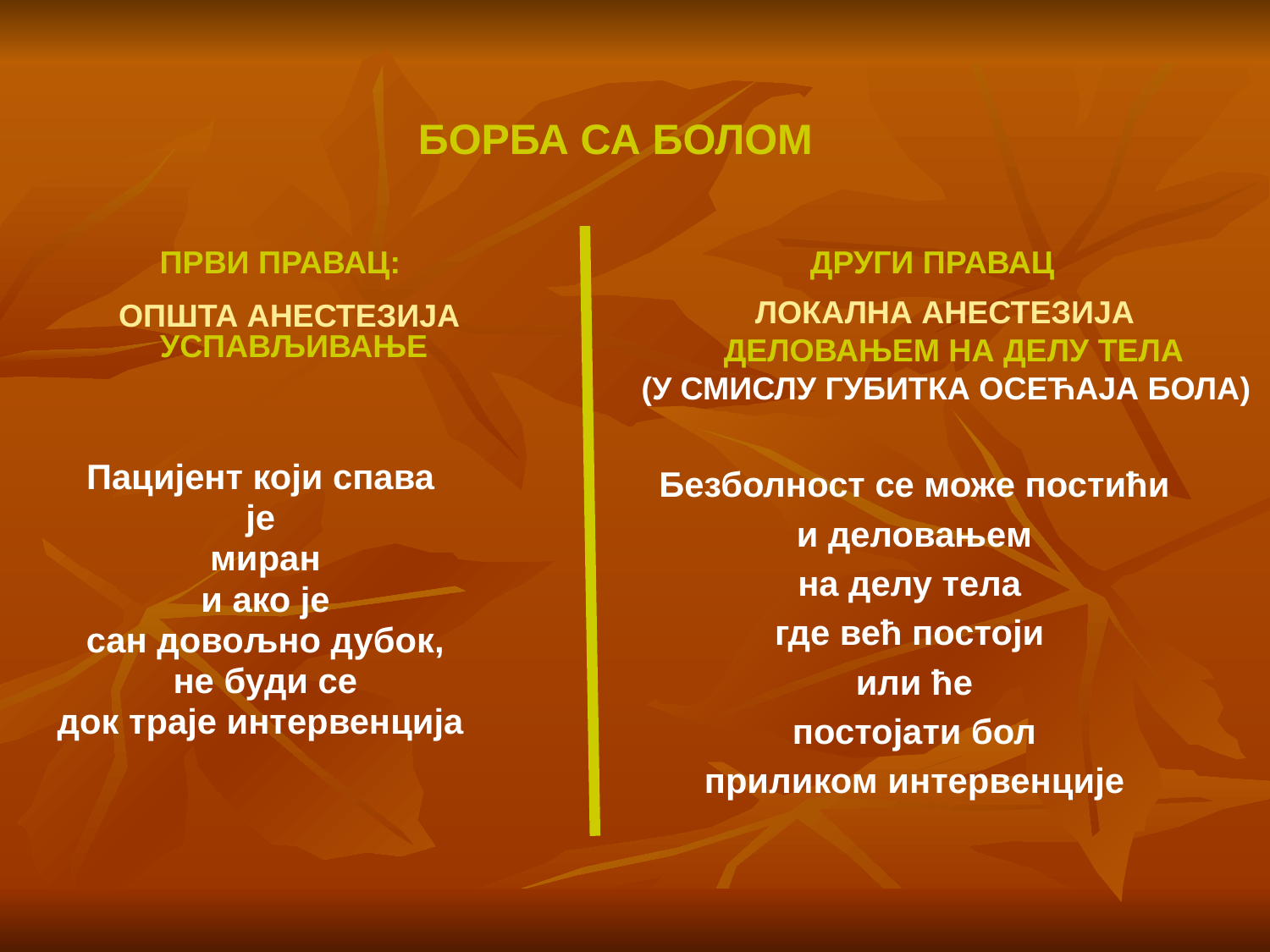

БОРБА СА БОЛОМ

ПРВИ ПРАВАЦ:
ДРУГИ ПРАВАЦ
ЛОКАЛНА АНЕСТЕЗИЈА
  ДЕЛОВАЊЕМ НА ДЕЛУ ТЕЛА
 (У СМИСЛУ ГУБИТКА ОСЕЋАЈА БОЛА)
  ОПШТА АНЕСТЕЗИЈА    УСПАВЉИВАЊЕ
Пацијент који спава
је
миран
 и ако је
сан довољно дубок,
 не буди се
док траје интервенција
Безболност се може постићи
 и деловањем
на делу тела
где већ постоји
или ће
 постојати бол
приликом интервенције